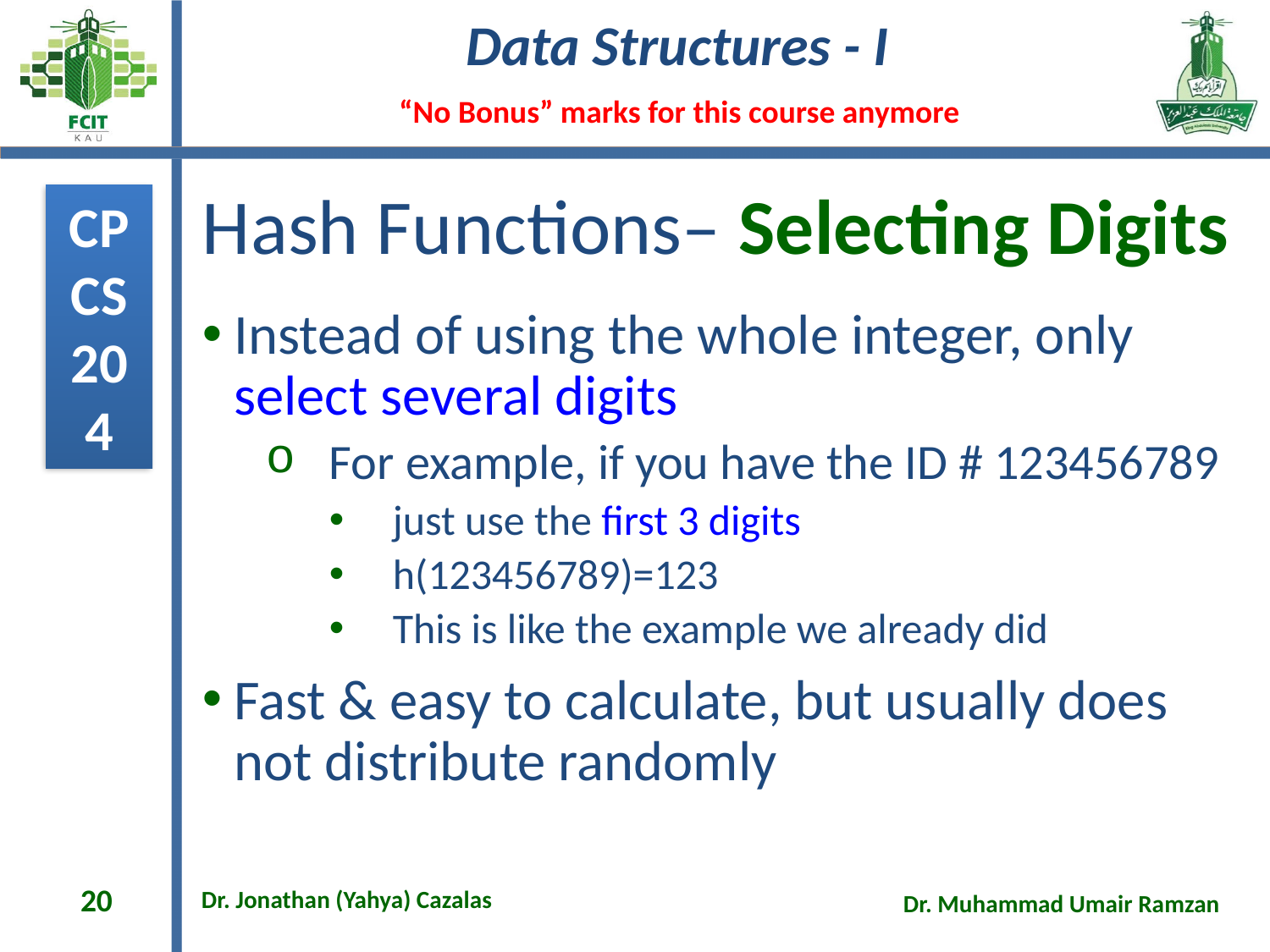

# Hash Functions– Selecting Digits
Instead of using the whole integer, only select several digits
For example, if you have the ID # 123456789
just use the first 3 digits
h(123456789)=123
This is like the example we already did
Fast & easy to calculate, but usually does not distribute randomly
20